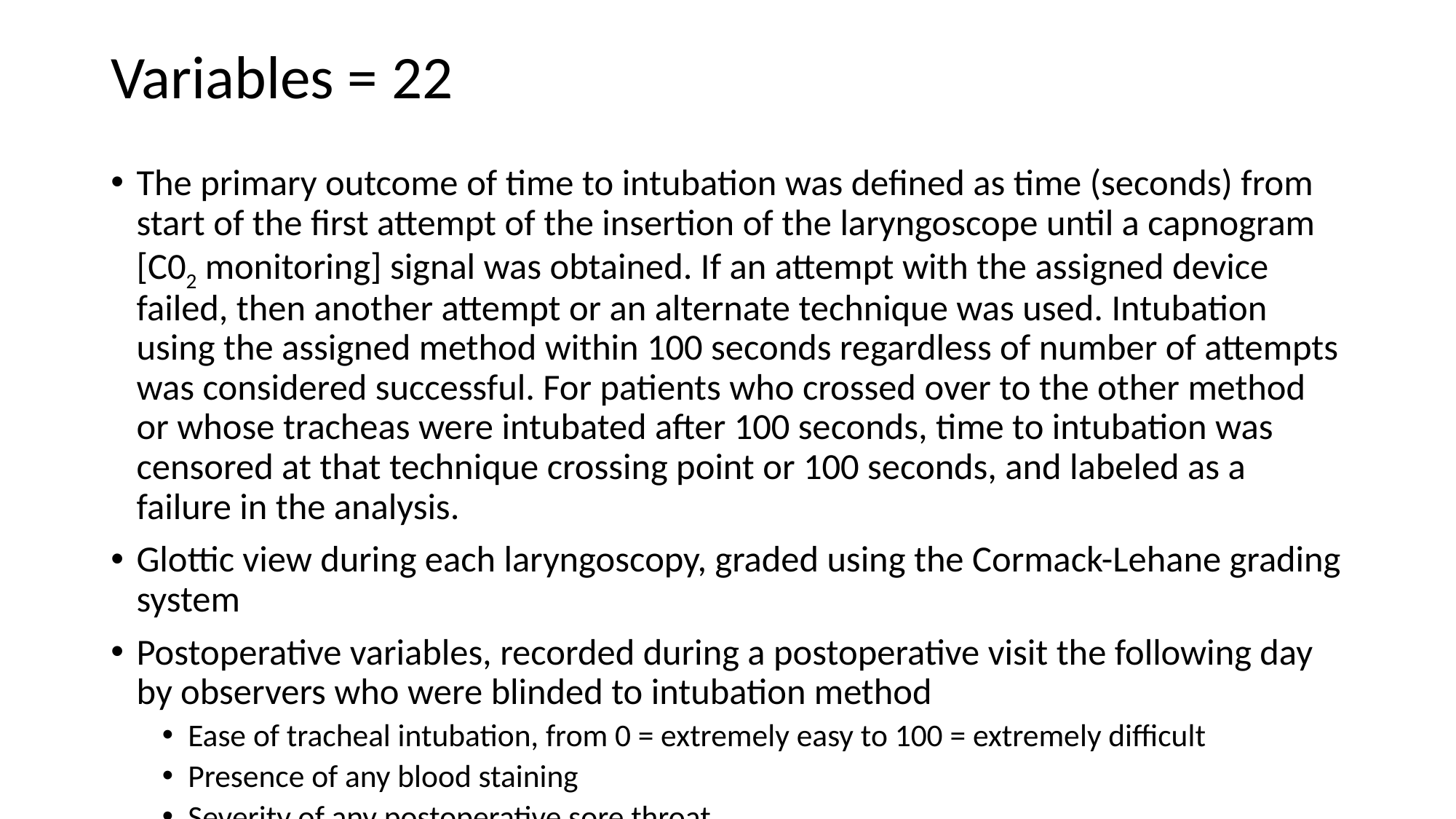

# Variables = 22
The primary outcome of time to intubation was defined as time (seconds) from start of the first attempt of the insertion of the laryngoscope until a capnogram [C02 monitoring] signal was obtained. If an attempt with the assigned device failed, then another attempt or an alternate technique was used. Intubation using the assigned method within 100 seconds regardless of number of attempts was considered successful. For patients who crossed over to the other method or whose tracheas were intubated after 100 seconds, time to intubation was censored at that technique crossing point or 100 seconds, and labeled as a failure in the analysis.
Glottic view during each laryngoscopy, graded using the Cormack-Lehane grading system
Postoperative variables, recorded during a postoperative visit the following day by observers who were blinded to intubation method
Ease of tracheal intubation, from 0 = extremely easy to 100 = extremely difficult
Presence of any blood staining
Severity of any postoperative sore throat